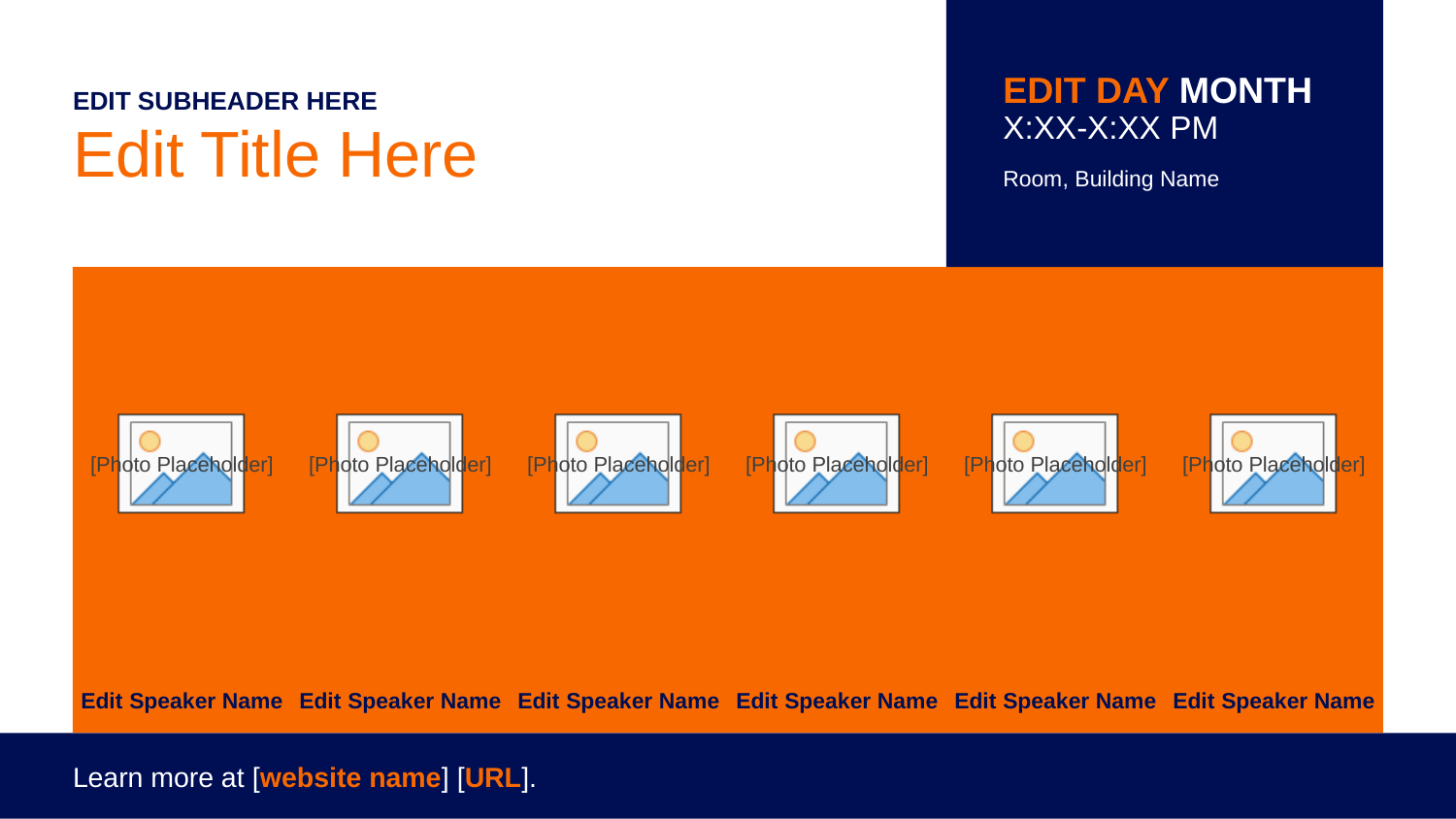

EDIT DAY MONTH
X:XX-X:XX PM
Room, Building Name
# Edit Title Here
EDIT SUBHEADER HERE

Edit Speaker Name
Edit Speaker Name
Edit Speaker Name
Edit Speaker Name
Edit Speaker Name
Edit Speaker Name
Learn more at [website name] [URL].